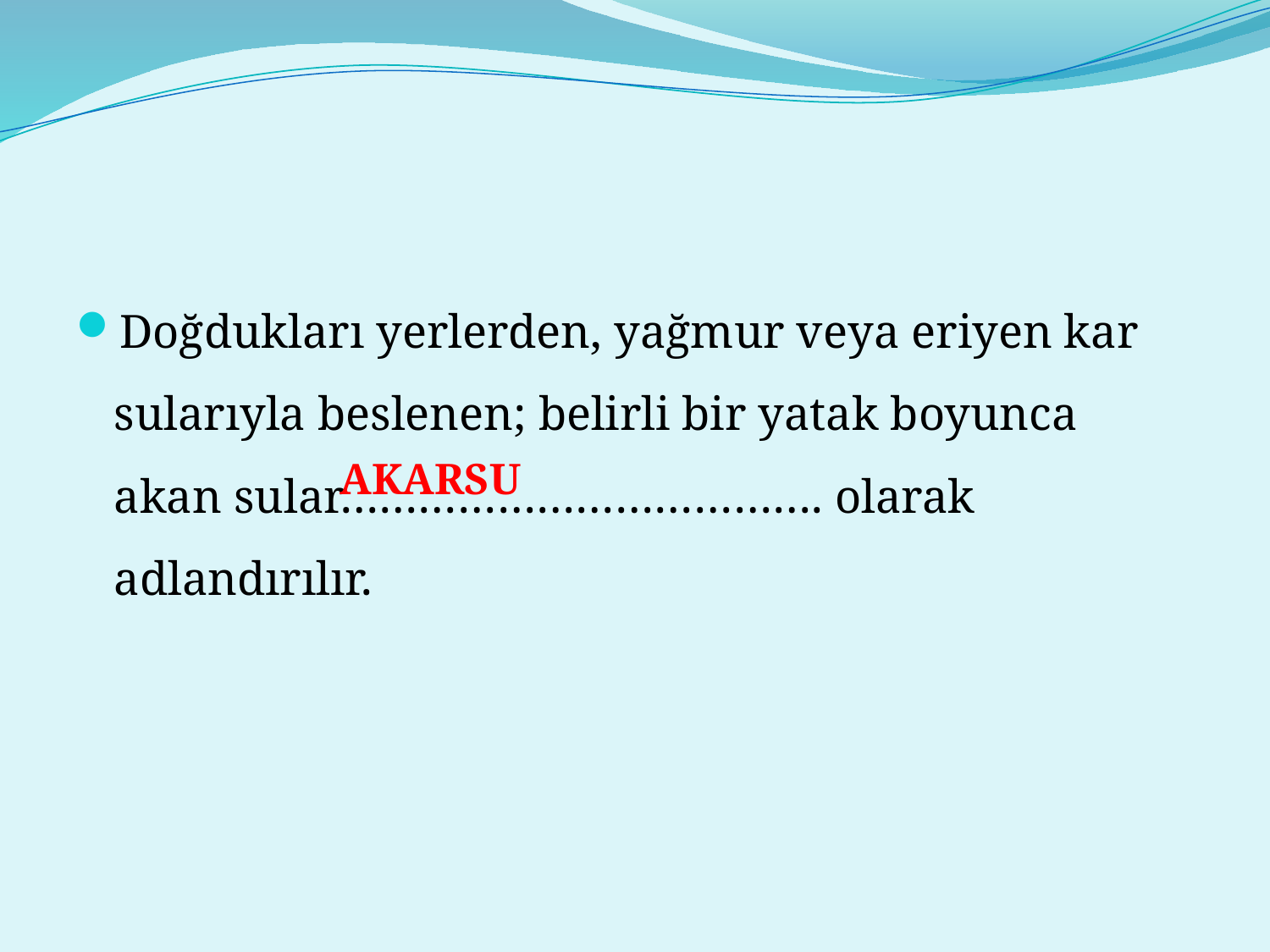

#
Doğdukları yerlerden, yağmur veya eriyen kar sularıyla beslenen; belirli bir yatak boyunca akan sular………………………………. olarak adlandırılır.
AKARSU